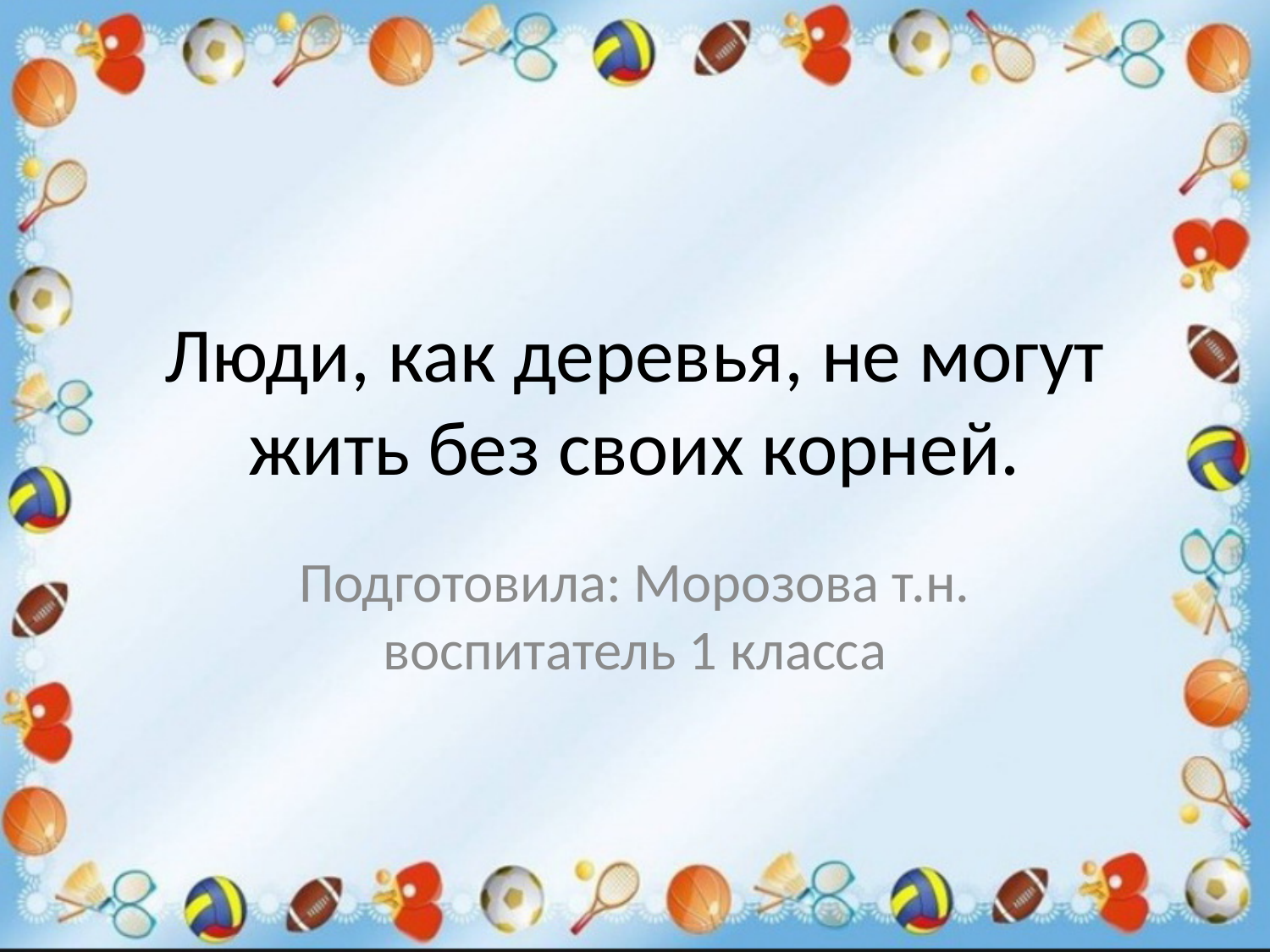

# Люди, как деревья, не могут жить без своих корней.
Подготовила: Морозова т.н. воспитатель 1 класса